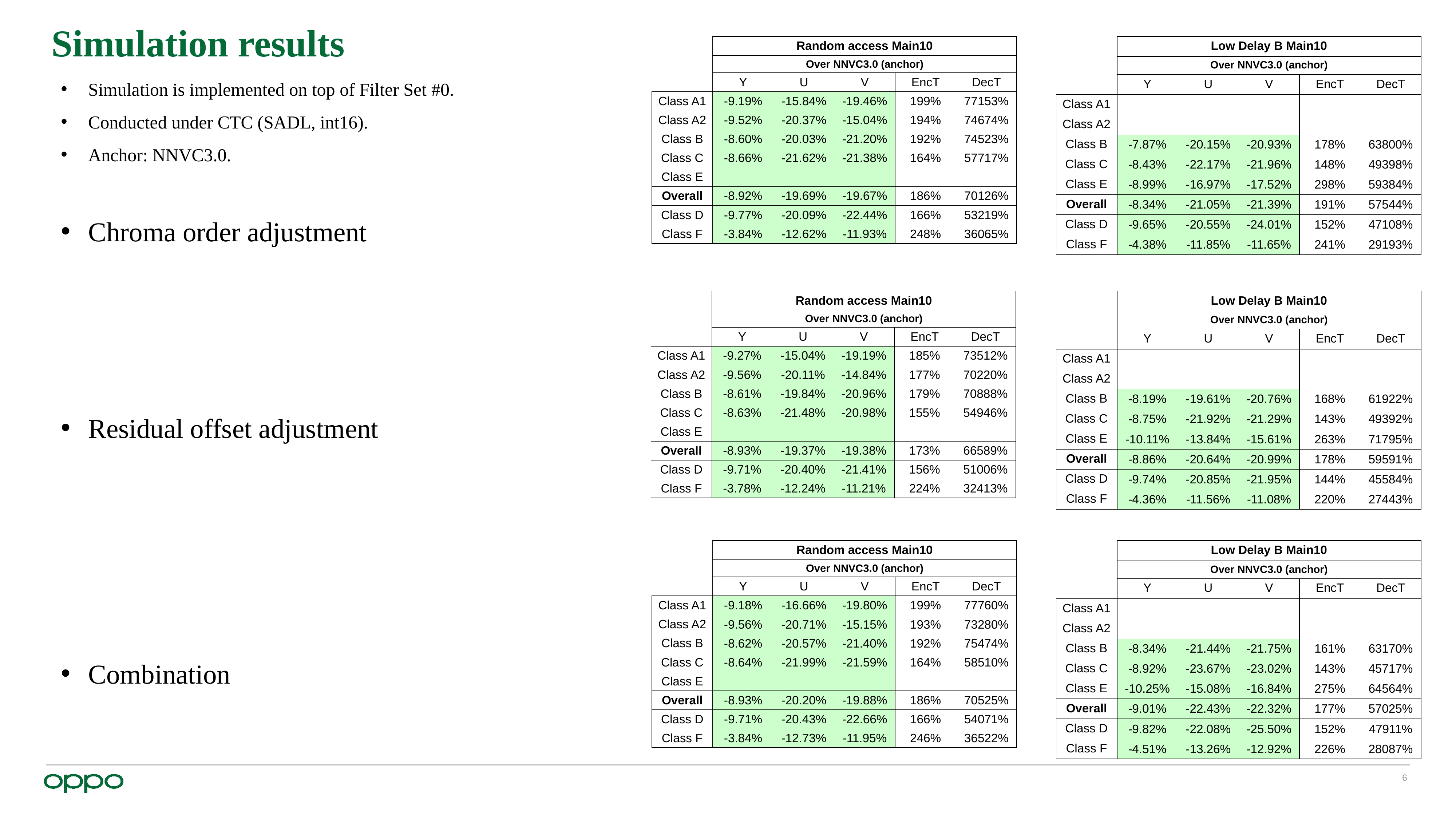

# Simulation results
|  | Random access Main10 |  |  |  |  |
| --- | --- | --- | --- | --- | --- |
|  | Over NNVC3.0 (anchor) |  |  |  |  |
|  | Y | U | V | EncT | DecT |
| Class A1 | -9.19% | -15.84% | -19.46% | 199% | 77153% |
| Class A2 | -9.52% | -20.37% | -15.04% | 194% | 74674% |
| Class B | -8.60% | -20.03% | -21.20% | 192% | 74523% |
| Class C | -8.66% | -21.62% | -21.38% | 164% | 57717% |
| Class E |  |  |  |  |  |
| Overall | -8.92% | -19.69% | -19.67% | 186% | 70126% |
| Class D | -9.77% | -20.09% | -22.44% | 166% | 53219% |
| Class F | -3.84% | -12.62% | -11.93% | 248% | 36065% |
|  | Low Delay B Main10 |  |  |  |  |
| --- | --- | --- | --- | --- | --- |
|  | Over NNVC3.0 (anchor) |  |  |  |  |
|  | Y | U | V | EncT | DecT |
| Class A1 |  |  |  |  |  |
| Class A2 |  |  |  |  |  |
| Class B | -7.87% | -20.15% | -20.93% | 178% | 63800% |
| Class C | -8.43% | -22.17% | -21.96% | 148% | 49398% |
| Class E | -8.99% | -16.97% | -17.52% | 298% | 59384% |
| Overall | -8.34% | -21.05% | -21.39% | 191% | 57544% |
| Class D | -9.65% | -20.55% | -24.01% | 152% | 47108% |
| Class F | -4.38% | -11.85% | -11.65% | 241% | 29193% |
Simulation is implemented on top of Filter Set #0.
Conducted under CTC (SADL, int16).
Anchor: NNVC3.0.

Chroma order adjustment

Residual offset adjustment

Combination

|  | Random access Main10 |  |  |  |  |
| --- | --- | --- | --- | --- | --- |
|  | Over NNVC3.0 (anchor) |  |  |  |  |
|  | Y | U | V | EncT | DecT |
| Class A1 | -9.27% | -15.04% | -19.19% | 185% | 73512% |
| Class A2 | -9.56% | -20.11% | -14.84% | 177% | 70220% |
| Class B | -8.61% | -19.84% | -20.96% | 179% | 70888% |
| Class C | -8.63% | -21.48% | -20.98% | 155% | 54946% |
| Class E |  |  |  |  |  |
| Overall | -8.93% | -19.37% | -19.38% | 173% | 66589% |
| Class D | -9.71% | -20.40% | -21.41% | 156% | 51006% |
| Class F | -3.78% | -12.24% | -11.21% | 224% | 32413% |
|  | Low Delay B Main10 |  |  |  |  |
| --- | --- | --- | --- | --- | --- |
|  | Over NNVC3.0 (anchor) |  |  |  |  |
|  | Y | U | V | EncT | DecT |
| Class A1 |  |  |  |  |  |
| Class A2 |  |  |  |  |  |
| Class B | -8.19% | -19.61% | -20.76% | 168% | 61922% |
| Class C | -8.75% | -21.92% | -21.29% | 143% | 49392% |
| Class E | -10.11% | -13.84% | -15.61% | 263% | 71795% |
| Overall | -8.86% | -20.64% | -20.99% | 178% | 59591% |
| Class D | -9.74% | -20.85% | -21.95% | 144% | 45584% |
| Class F | -4.36% | -11.56% | -11.08% | 220% | 27443% |
|  | Random access Main10 |  |  |  |  |
| --- | --- | --- | --- | --- | --- |
|  | Over NNVC3.0 (anchor) |  |  |  |  |
|  | Y | U | V | EncT | DecT |
| Class A1 | -9.18% | -16.66% | -19.80% | 199% | 77760% |
| Class A2 | -9.56% | -20.71% | -15.15% | 193% | 73280% |
| Class B | -8.62% | -20.57% | -21.40% | 192% | 75474% |
| Class C | -8.64% | -21.99% | -21.59% | 164% | 58510% |
| Class E |  |  |  |  |  |
| Overall | -8.93% | -20.20% | -19.88% | 186% | 70525% |
| Class D | -9.71% | -20.43% | -22.66% | 166% | 54071% |
| Class F | -3.84% | -12.73% | -11.95% | 246% | 36522% |
|  | Low Delay B Main10 |  |  |  |  |
| --- | --- | --- | --- | --- | --- |
|  | Over NNVC3.0 (anchor) |  |  |  |  |
|  | Y | U | V | EncT | DecT |
| Class A1 |  |  |  |  |  |
| Class A2 |  |  |  |  |  |
| Class B | -8.34% | -21.44% | -21.75% | 161% | 63170% |
| Class C | -8.92% | -23.67% | -23.02% | 143% | 45717% |
| Class E | -10.25% | -15.08% | -16.84% | 275% | 64564% |
| Overall | -9.01% | -22.43% | -22.32% | 177% | 57025% |
| Class D | -9.82% | -22.08% | -25.50% | 152% | 47911% |
| Class F | -4.51% | -13.26% | -12.92% | 226% | 28087% |